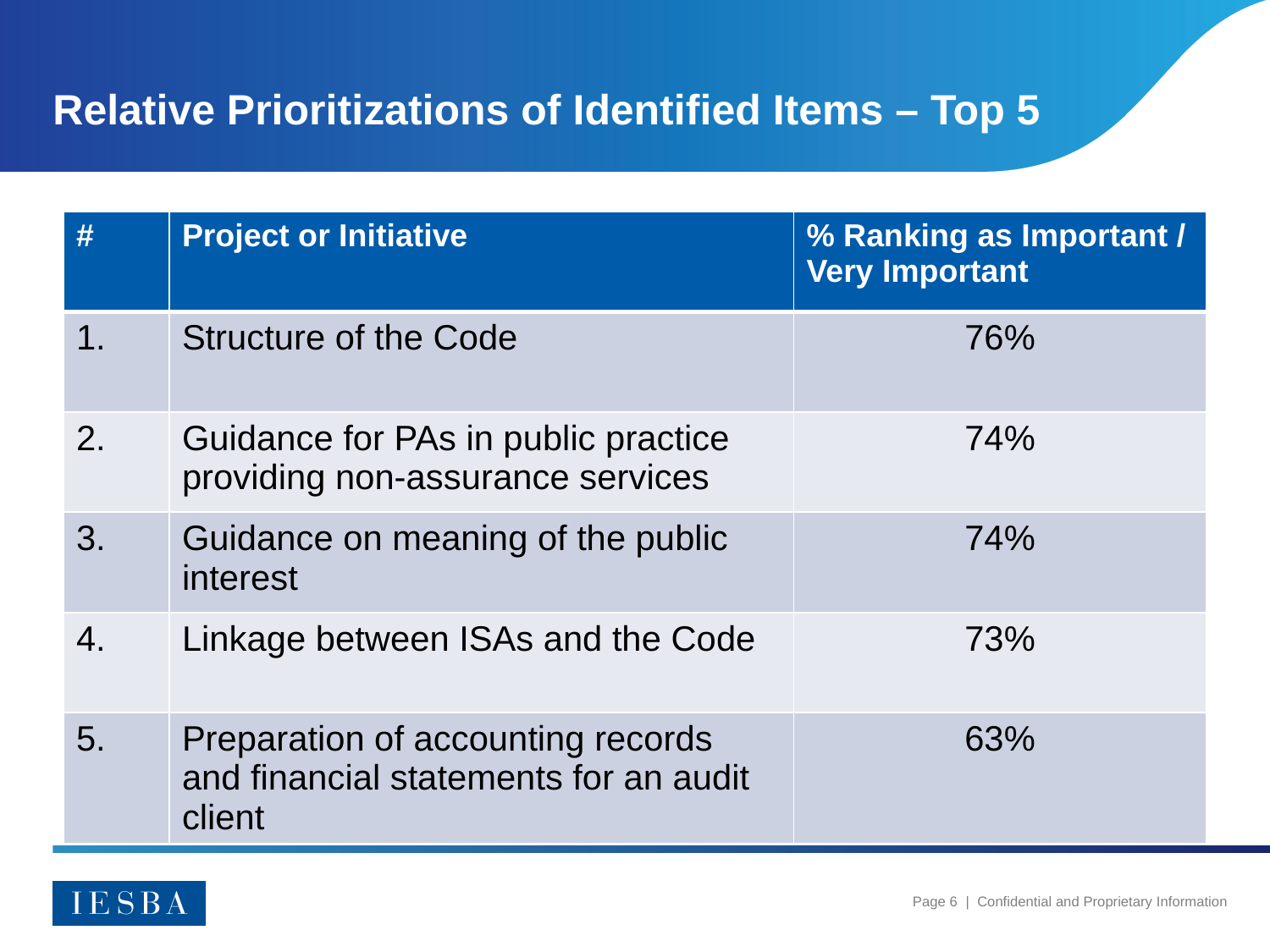

# Relative Prioritizations of Identified Items – Top 5
| # | Project or Initiative | % Ranking as Important / Very Important |
| --- | --- | --- |
| 1. | Structure of the Code | 76% |
| 2. | Guidance for PAs in public practice providing non-assurance services | 74% |
| 3. | Guidance on meaning of the public interest | 74% |
| 4. | Linkage between ISAs and the Code | 73% |
| 5. | Preparation of accounting records and financial statements for an audit client | 63% |